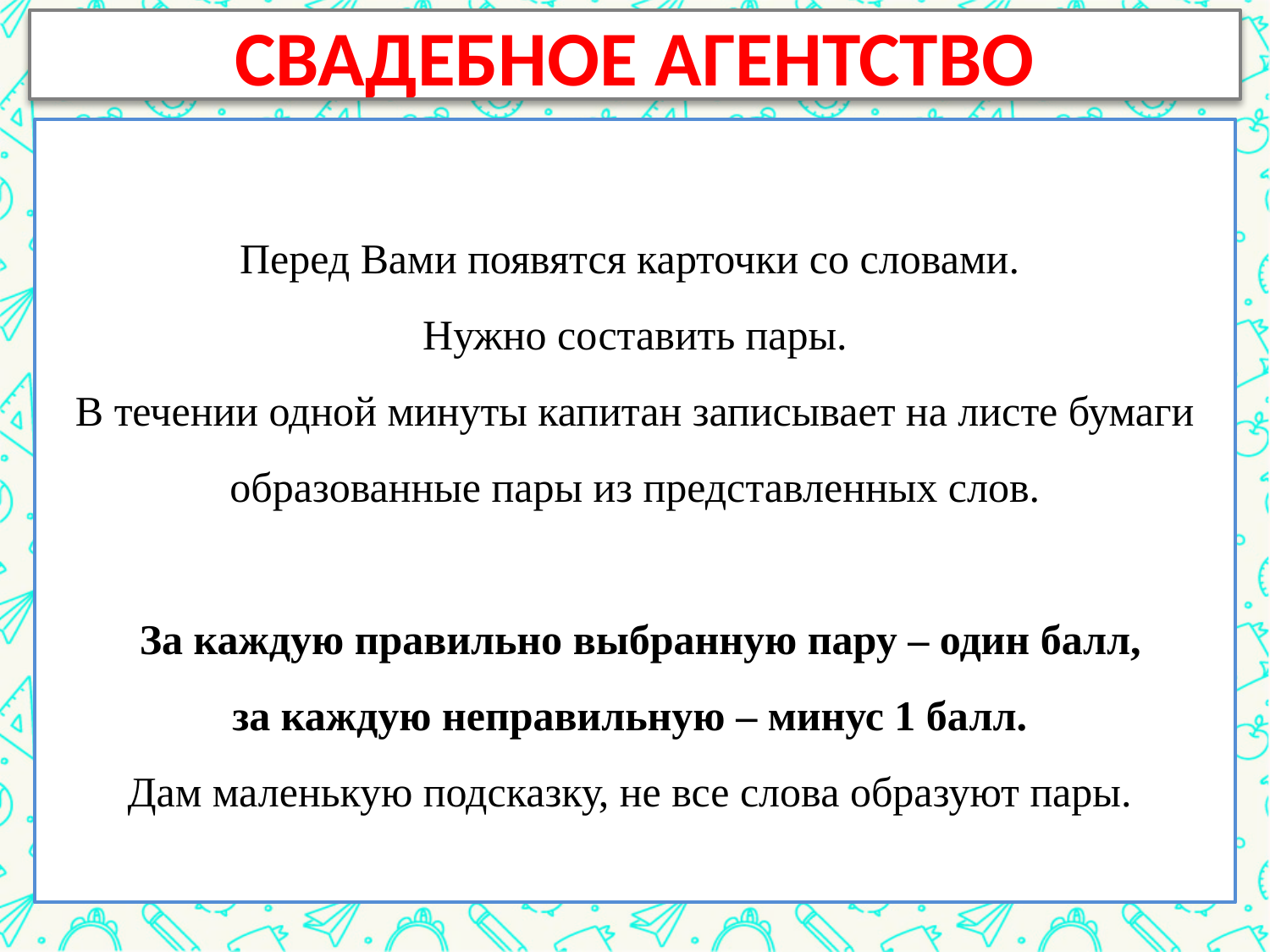

СВАДЕБНОЕ АГЕНТСТВО

Перед Вами появятся карточки со словами.
Нужно составить пары.
В течении одной минуты капитан записывает на листе бумаги образованные пары из представленных слов.

 За каждую правильно выбранную пару – один балл,
за каждую неправильную – минус 1 балл.
Дам маленькую подсказку, не все слова образуют пары.